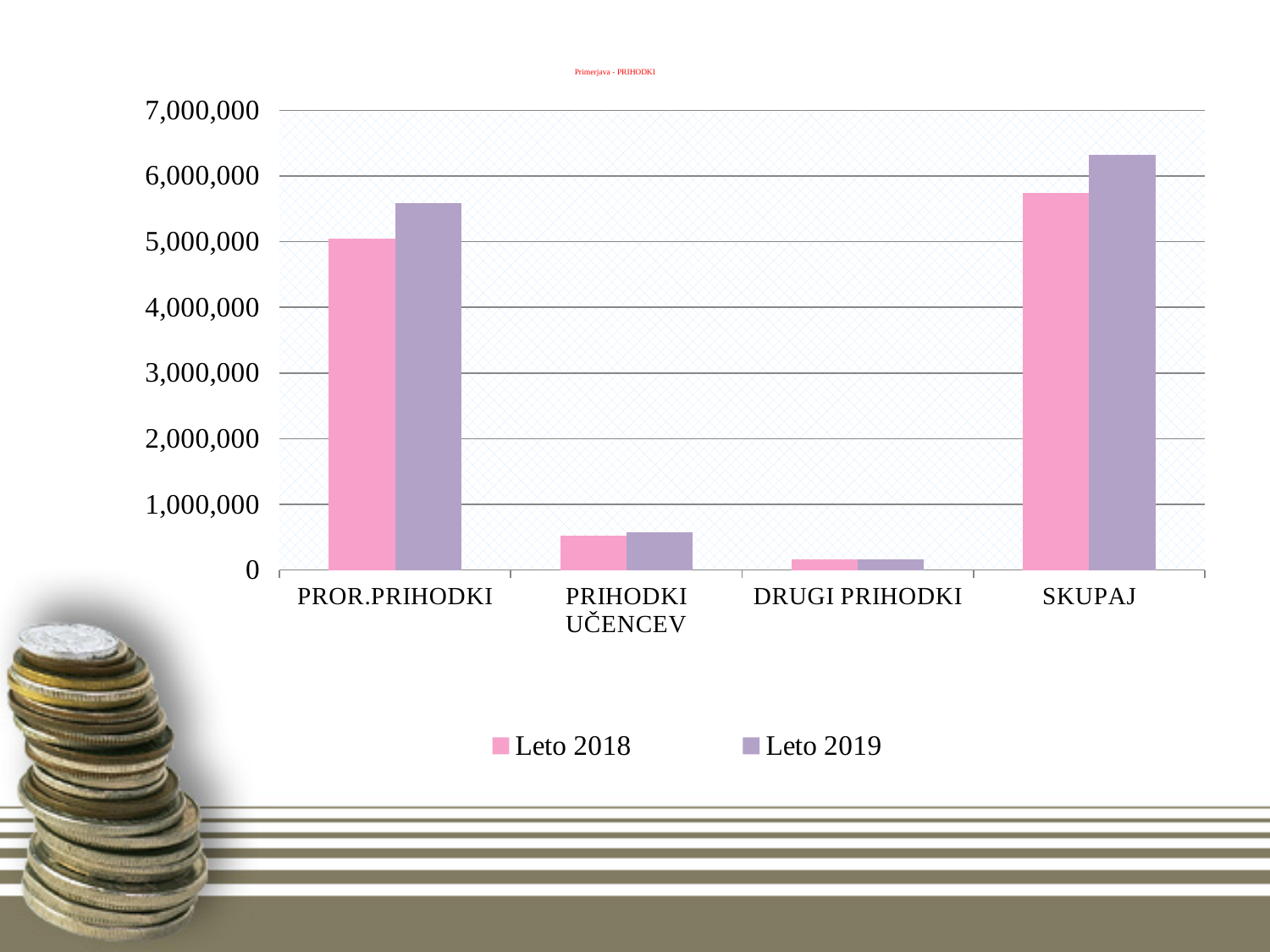

# Primerjava - PRIHODKI

### Chart

| Category | Leto 2018 | Leto 2019 |
|---|---|---|
| PROR.PRIHODKI | 5050980.0 | 5592429.0 |
| PRIHODKI UČENCEV | 526797.0 | 571353.0 |
| DRUGI PRIHODKI | 157960.0 | 160788.0 |
| SKUPAJ | 5735737.0 | 6324570.0 |